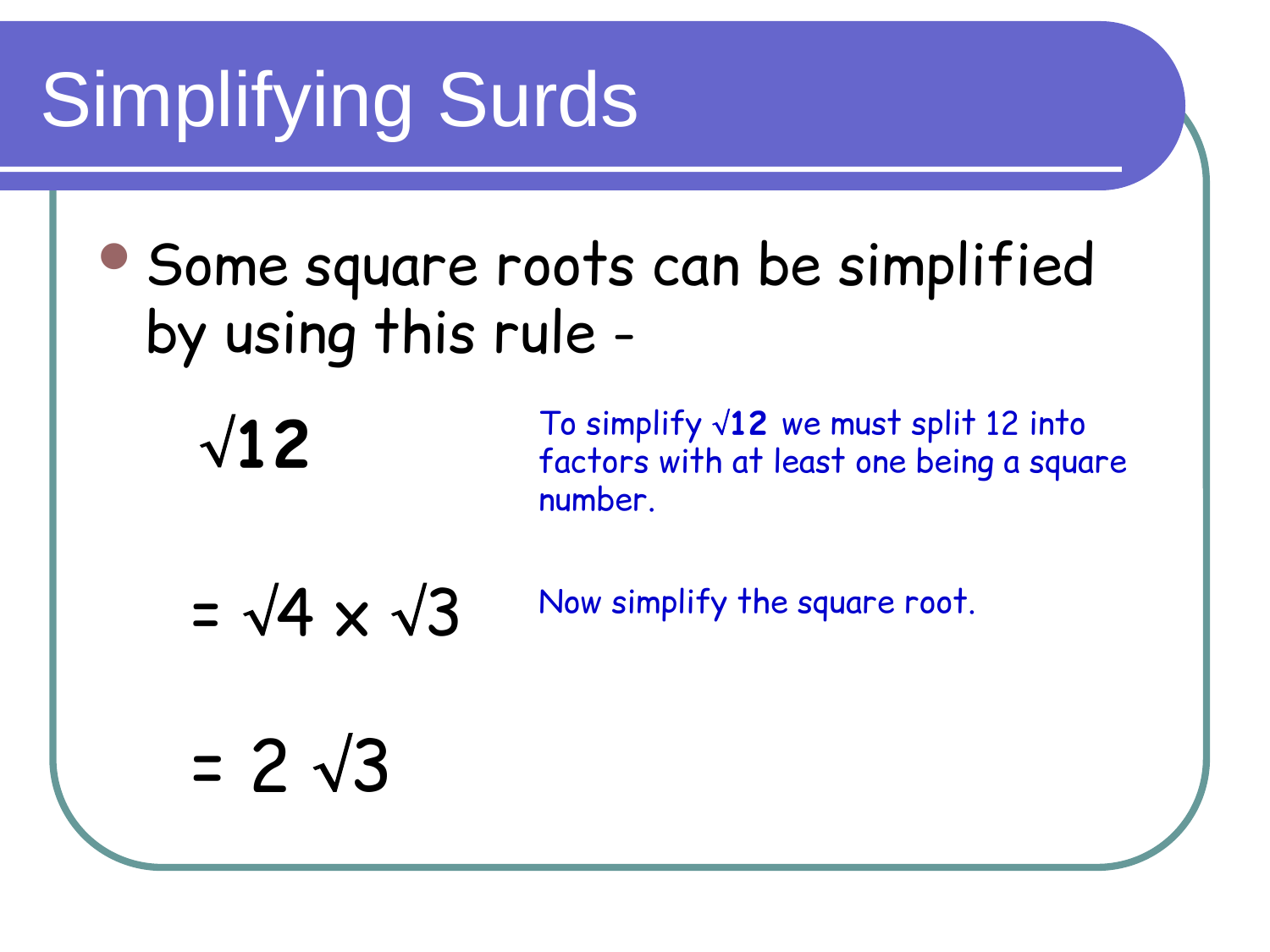

# Simplifying Surds
Some square roots can be simplified by using this rule -

  √12
To simplify √12 we must split 12 into factors with at least one being a square number.
= √4 x √3
Now simplify the square root.
= 2 √3